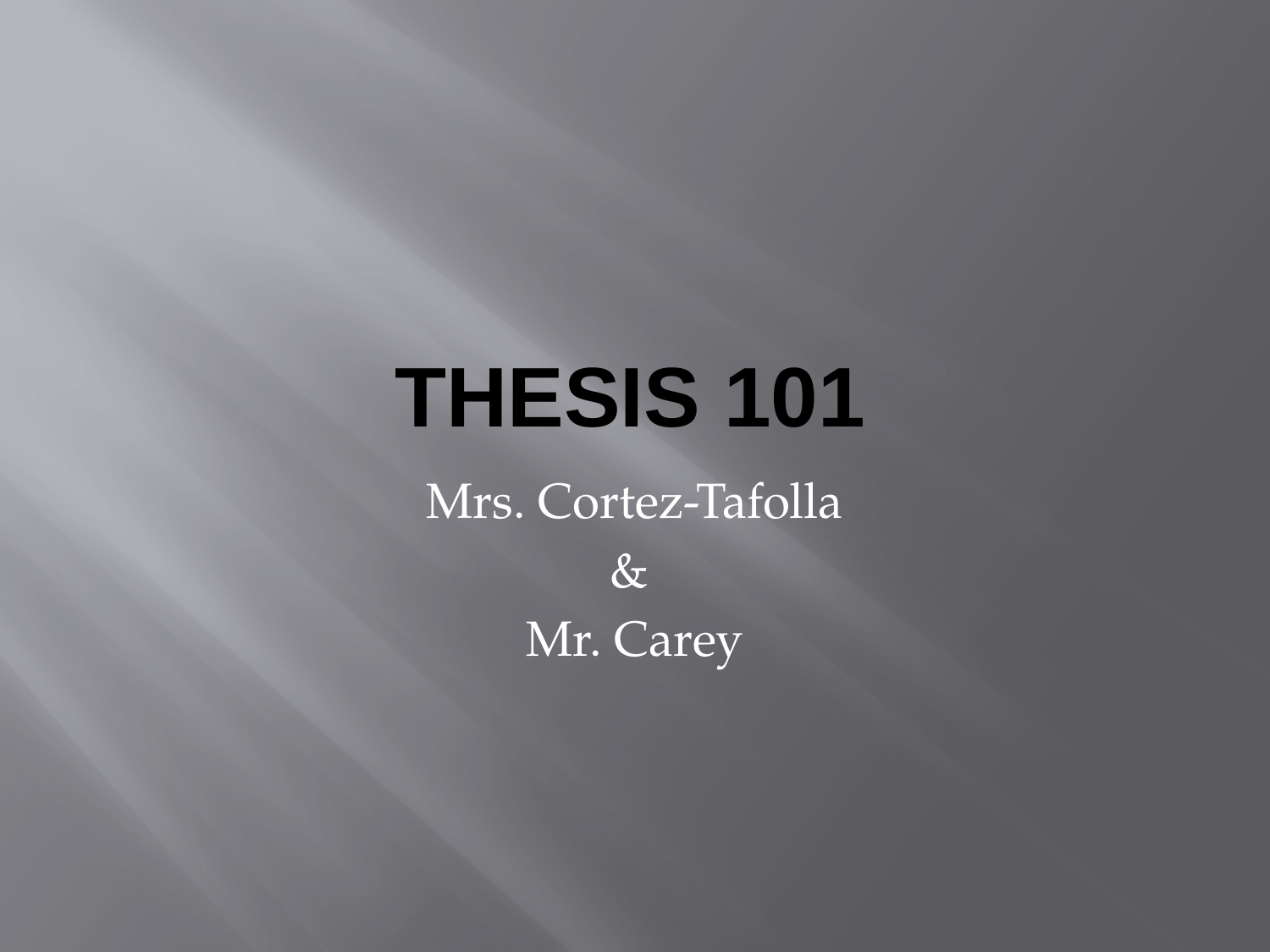

# Thesis 101
Mrs. Cortez-Tafolla
&
Mr. Carey